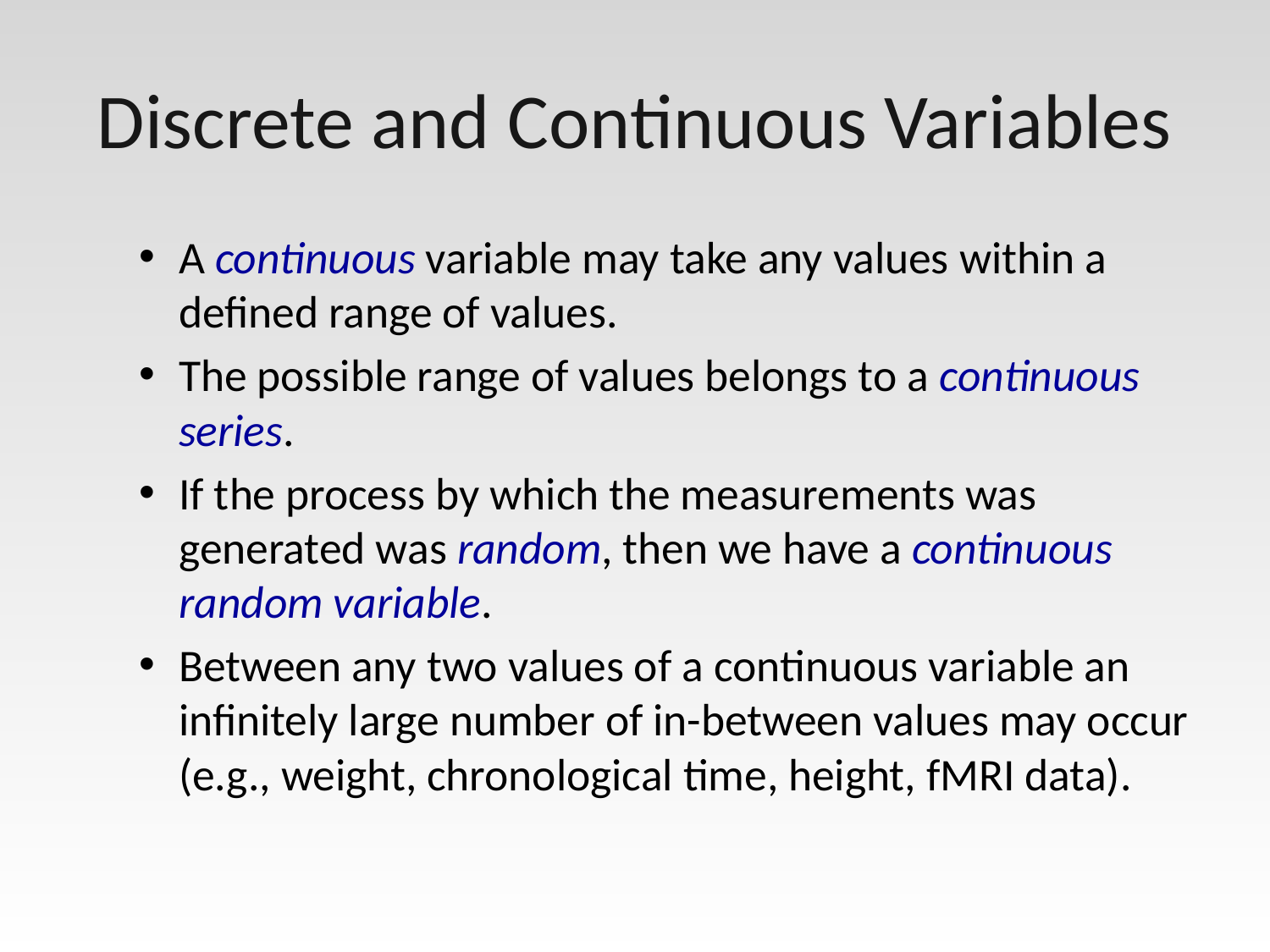

# Discrete and Continuous Variables
A continuous variable may take any values within a defined range of values.
The possible range of values belongs to a continuous series.
If the process by which the measurements was generated was random, then we have a continuous random variable.
Between any two values of a continuous variable an infinitely large number of in-between values may occur (e.g., weight, chronological time, height, fMRI data).